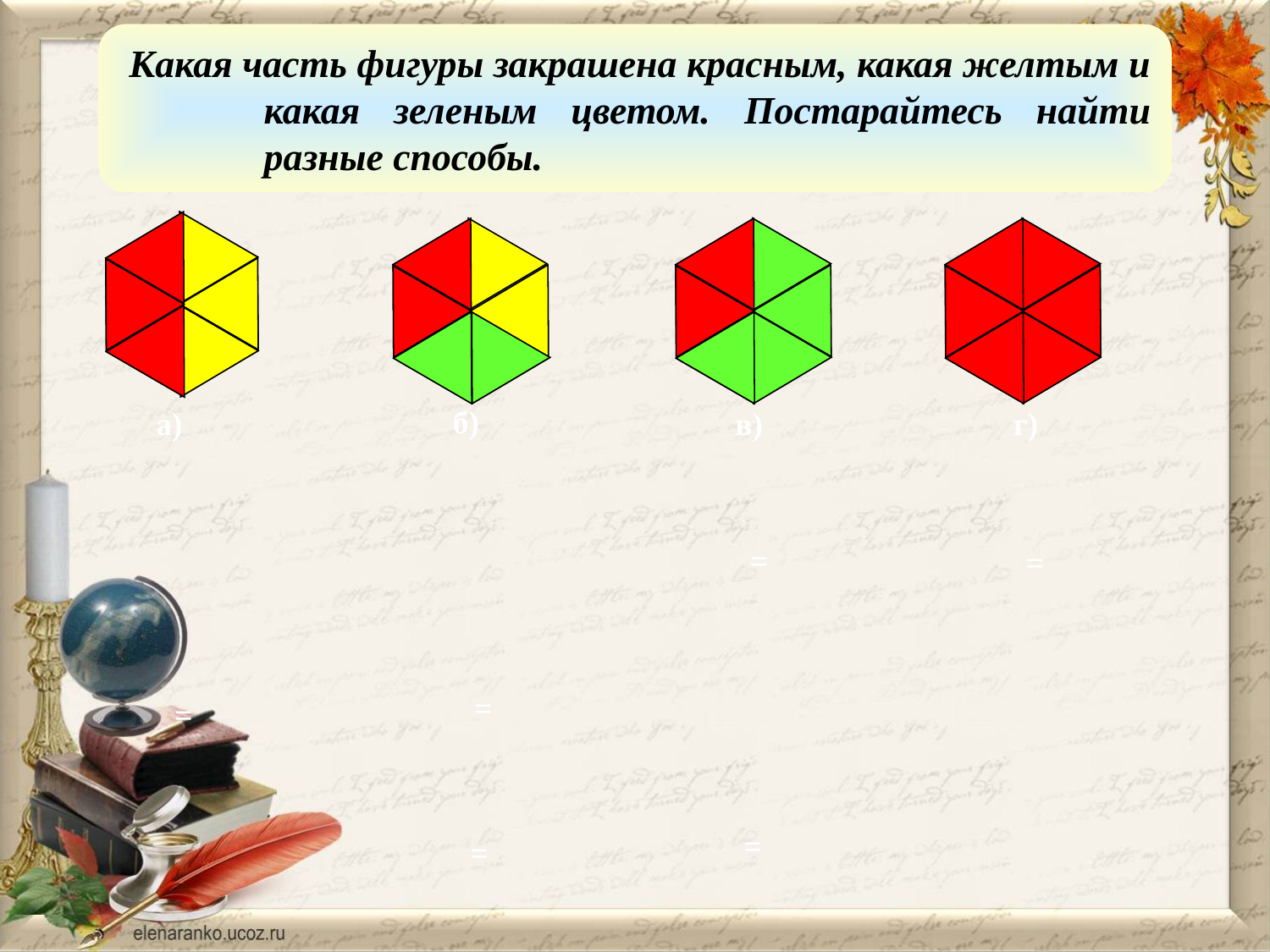

Какая часть фигуры закрашена красным, какая желтым и какая зеленым цветом. Постарайтесь найти разные способы.

б)
а)
в)
г)

=
=

=
=

=
=